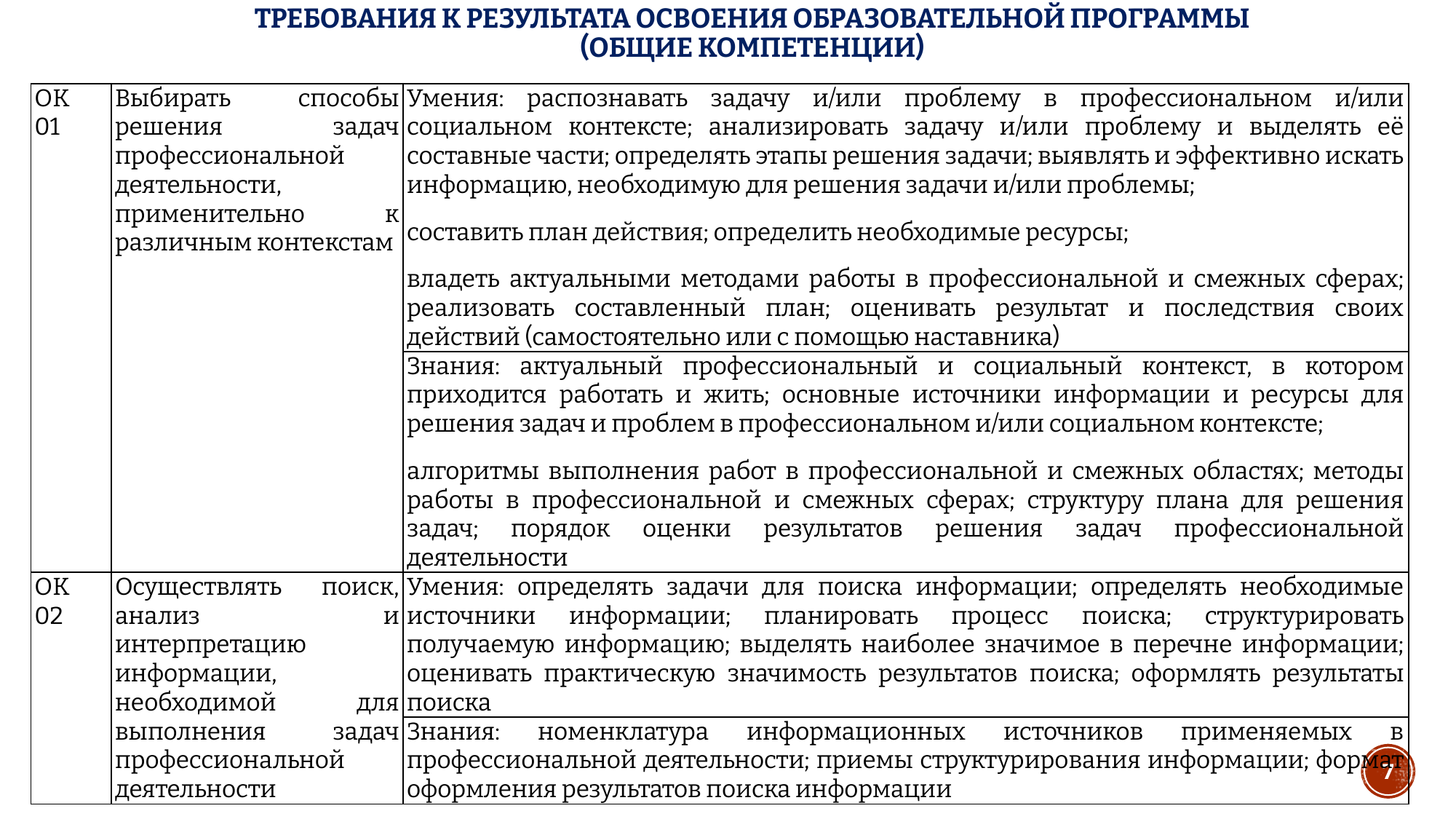

# Требования к результата освоения образовательной программы (Общие компетенции)
| ОК 01 | Выбирать способы решения задач профессиональной деятельности, применительно к различным контекстам | Умения: распознавать задачу и/или проблему в профессиональном и/или социальном контексте; анализировать задачу и/или проблему и выделять её составные части; определять этапы решения задачи; выявлять и эффективно искать информацию, необходимую для решения задачи и/или проблемы; составить план действия; определить необходимые ресурсы; владеть актуальными методами работы в профессиональной и смежных сферах; реализовать составленный план; оценивать результат и последствия своих действий (самостоятельно или с помощью наставника) |
| --- | --- | --- |
|  |  | Знания: актуальный профессиональный и социальный контекст, в котором приходится работать и жить; основные источники информации и ресурсы для решения задач и проблем в профессиональном и/или социальном контексте; алгоритмы выполнения работ в профессиональной и смежных областях; методы работы в профессиональной и смежных сферах; структуру плана для решения задач; порядок оценки результатов решения задач профессиональной деятельности |
| ОК 02 | Осуществлять поиск, анализ и интерпретацию информации, необходимой для выполнения задач профессиональной деятельности | Умения: определять задачи для поиска информации; определять необходимые источники информации; планировать процесс поиска; структурировать получаемую информацию; выделять наиболее значимое в перечне информации; оценивать практическую значимость результатов поиска; оформлять результаты поиска |
|  |  | Знания: номенклатура информационных источников применяемых в профессиональной деятельности; приемы структурирования информации; формат оформления результатов поиска информации |
7